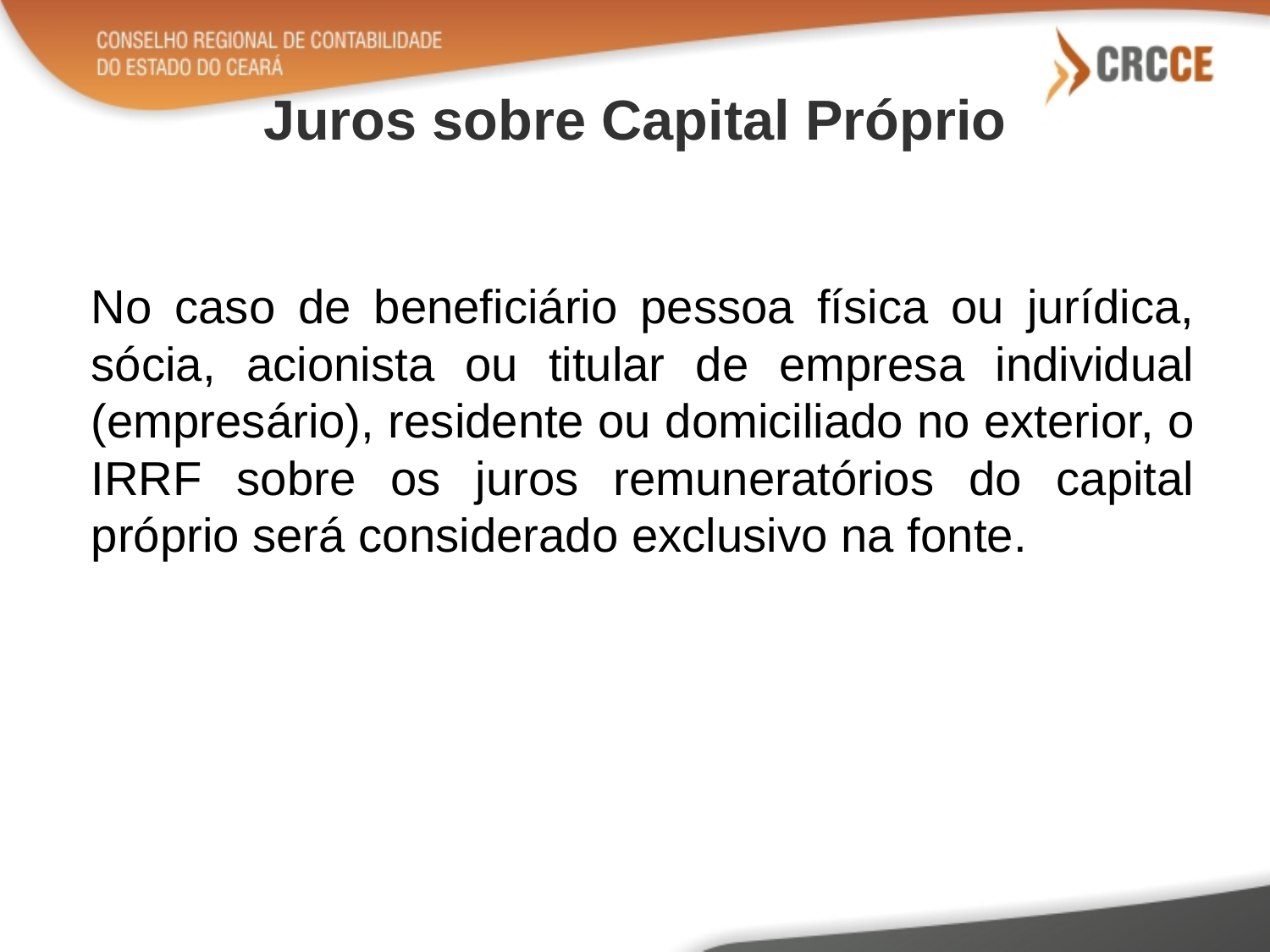

# Juros sobre Capital Próprio

No caso de beneficiário pessoa física ou jurídica, sócia, acionista ou titular de empresa individual (empresário), residente ou domiciliado no exterior, o IRRF sobre os juros remuneratórios do capital próprio será considerado exclusivo na fonte.